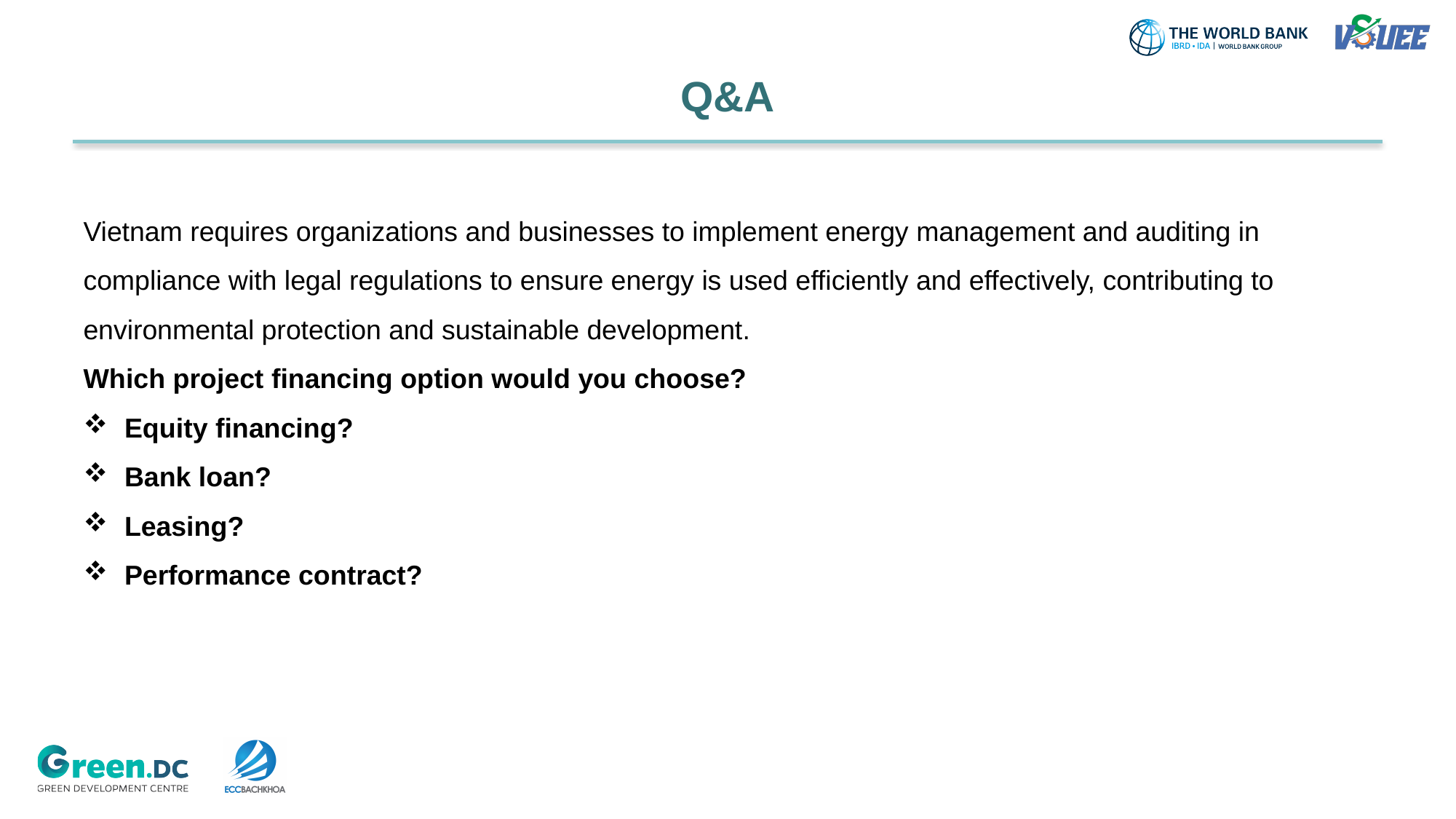

# Q&A
Vietnam requires organizations and businesses to implement energy management and auditing in compliance with legal regulations to ensure energy is used efficiently and effectively, contributing to environmental protection and sustainable development.
Which project financing option would you choose?
Equity financing?
Bank loan?
Leasing?
Performance contract?